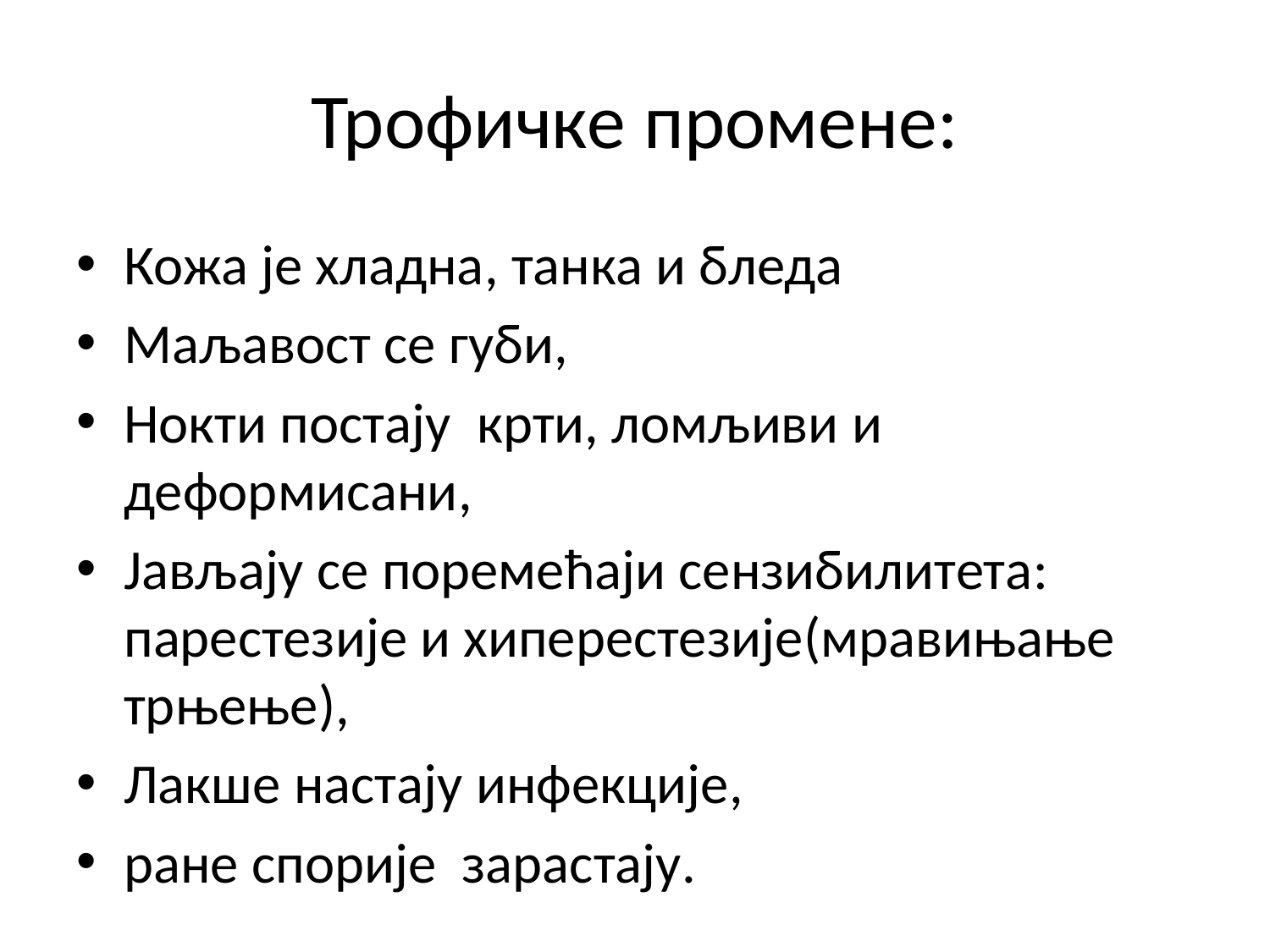

# Трофичке промене:
Кожа је хладна, танка и бледа
Маљавост се губи,
Нокти постају  крти, ломљиви и деформисани,
Јављају се поремећаји сензибилитета: парестезије и хиперестезије(мравињање трњење),
Лакше настају инфекције,
ране спорије  зарастају.